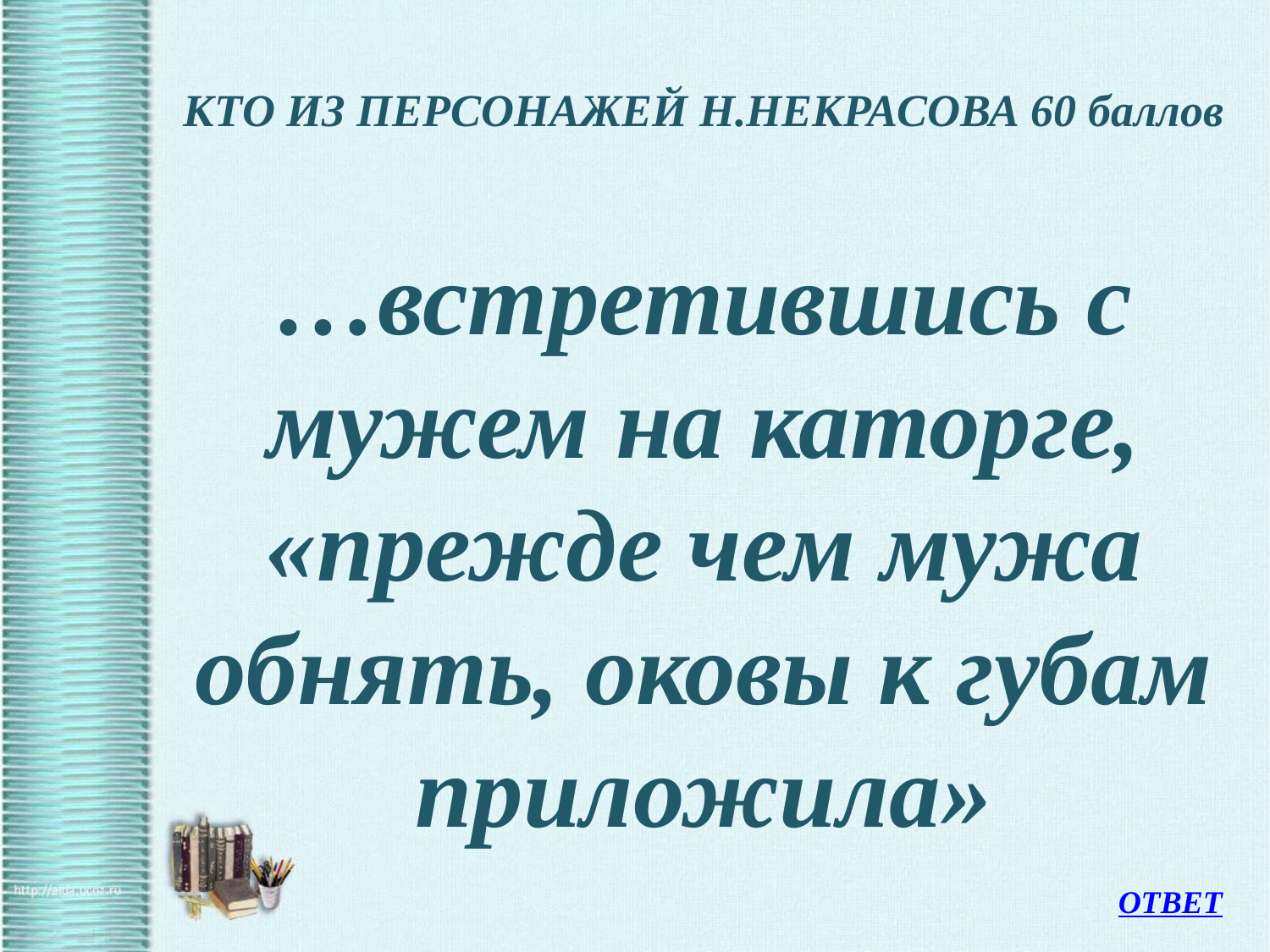

# КТО ИЗ ПЕРСОНАЖЕЙ Н.НЕКРАСОВА 60 баллов
	…встретившись с мужем на каторге, «прежде чем мужа обнять, оковы к губам приложила»
ОТВЕТ